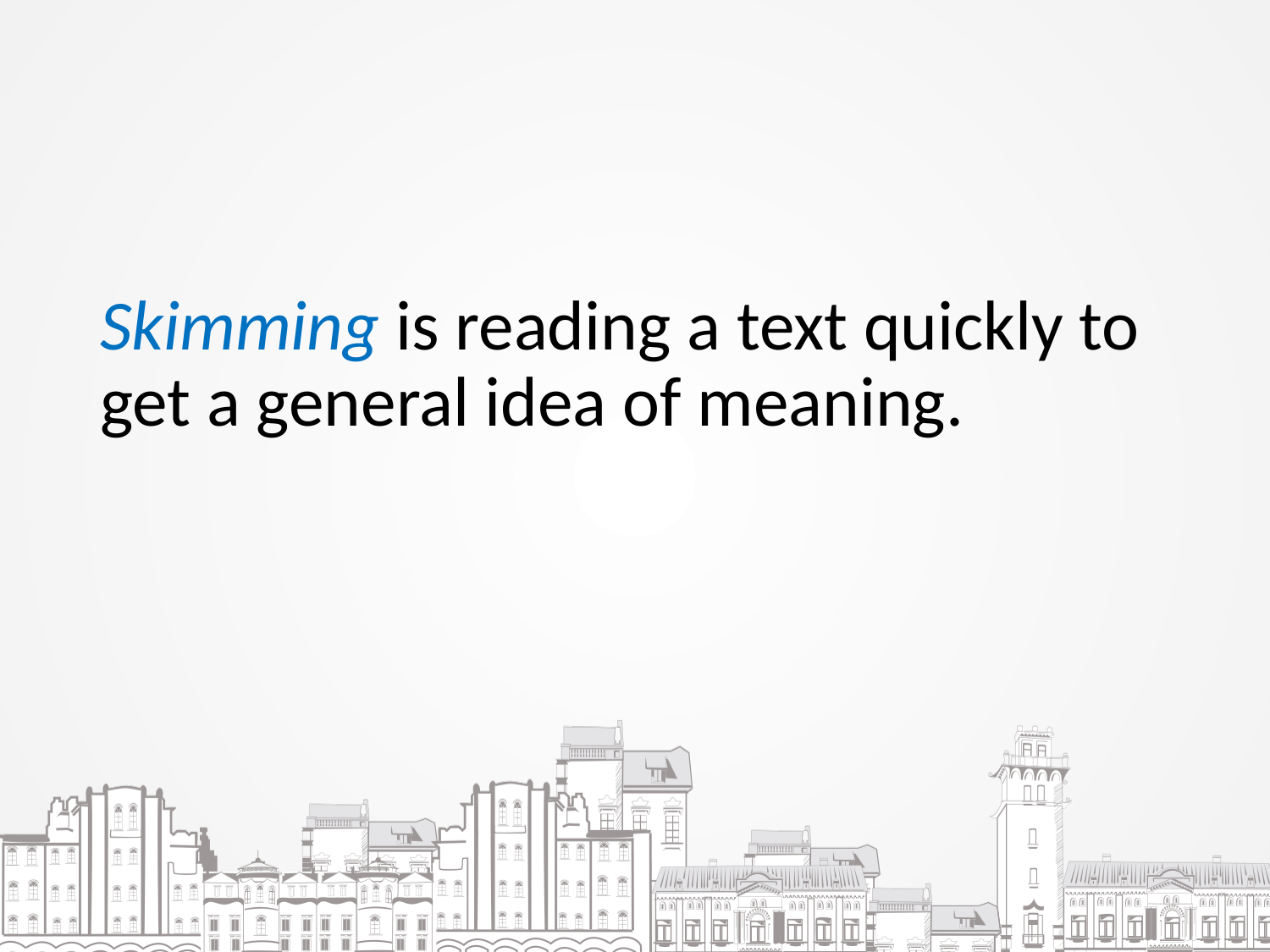

# Skimming is reading a text quickly to get a general idea of meaning.